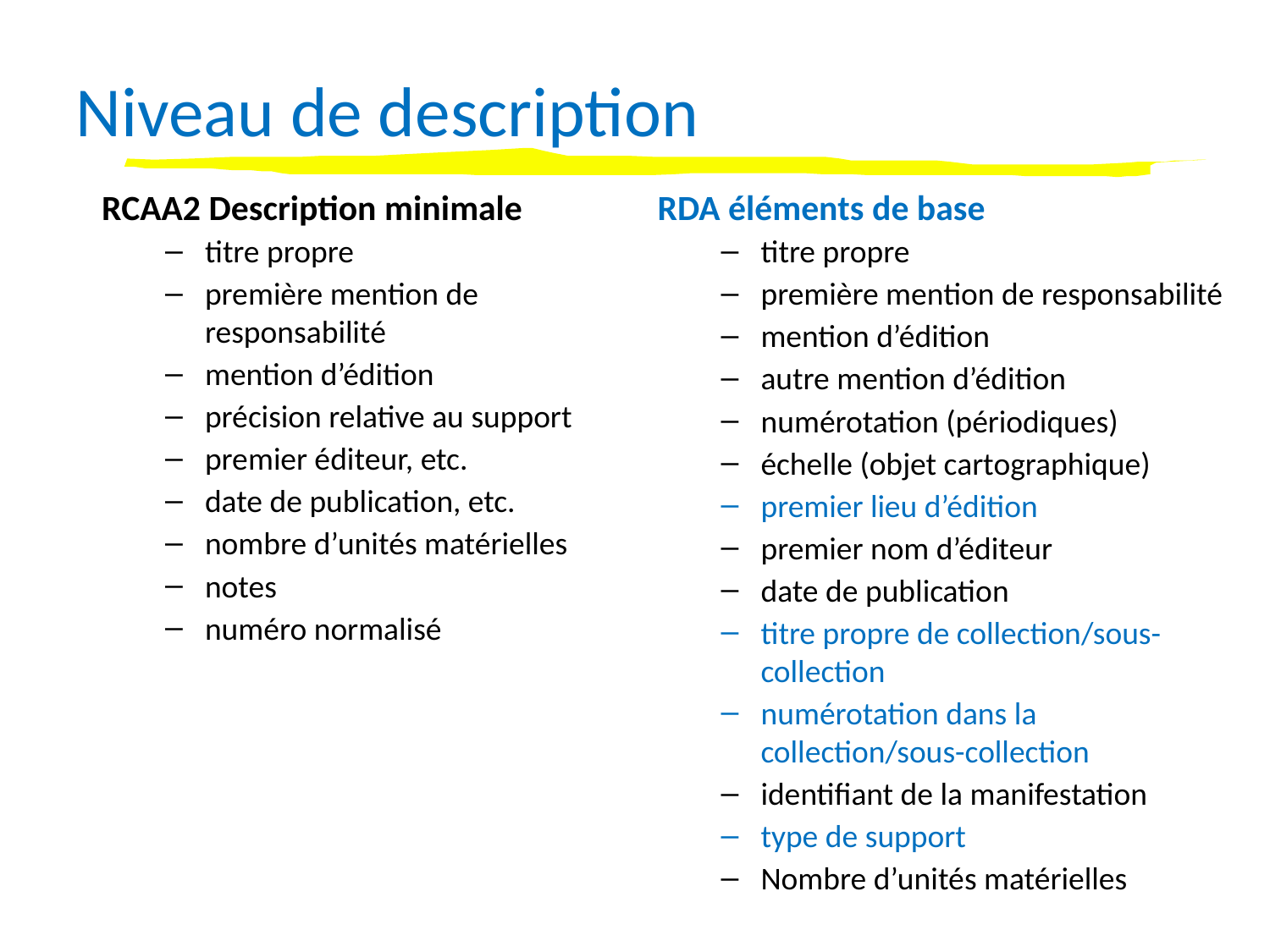

Niveau de description

RCAA2 Description minimale
titre propre
première mention de responsabilité
mention d’édition
précision relative au support
premier éditeur, etc.
date de publication, etc.
nombre d’unités matérielles
notes
numéro normalisé
RDA éléments de base
titre propre
première mention de responsabilité
mention d’édition
autre mention d’édition
numérotation (périodiques)
échelle (objet cartographique)
premier lieu d’édition
premier nom d’éditeur
date de publication
titre propre de collection/sous-collection
numérotation dans la collection/sous-collection
identifiant de la manifestation
type de support
Nombre d’unités matérielles